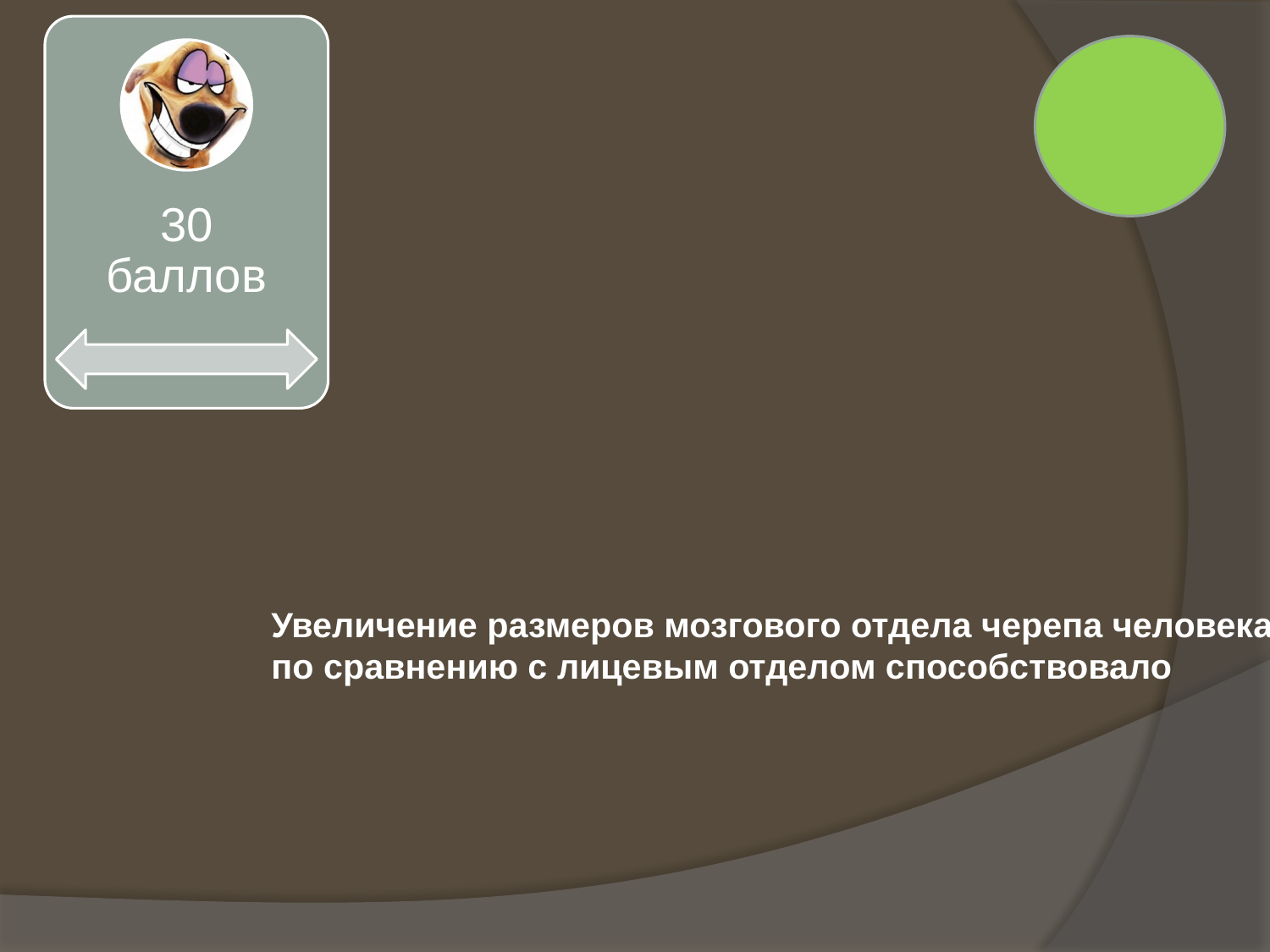

30 баллов

# Увеличение размеров мозгового отдела черепа человека по сравнению с лицевым отделом способствовало